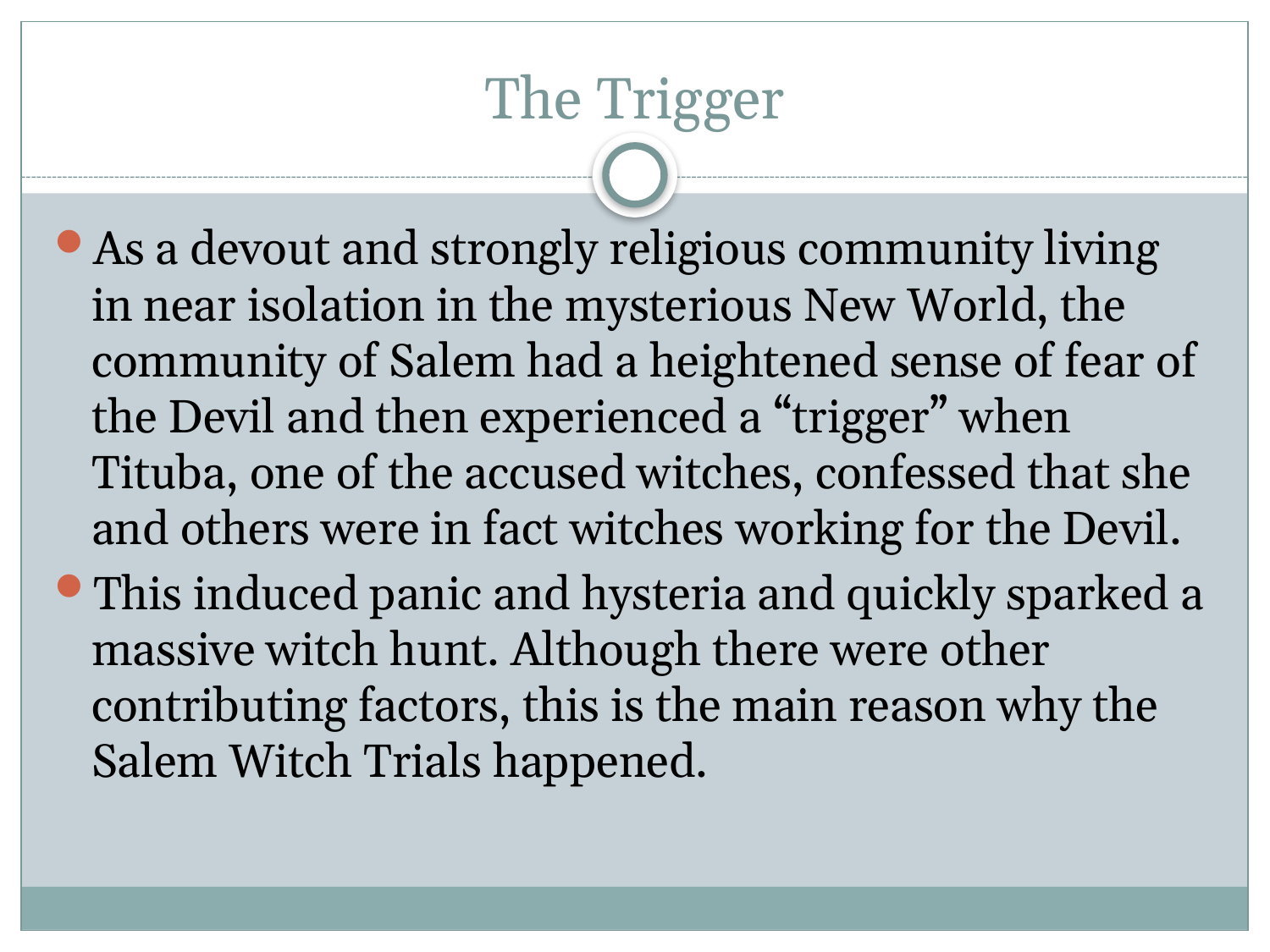

# The Trigger
As a devout and strongly religious community living in near isolation in the mysterious New World, the community of Salem had a heightened sense of fear of the Devil and then experienced a “trigger” when Tituba, one of the accused witches, confessed that she and others were in fact witches working for the Devil.
This induced panic and hysteria and quickly sparked a massive witch hunt. Although there were other contributing factors, this is the main reason why the Salem Witch Trials happened.